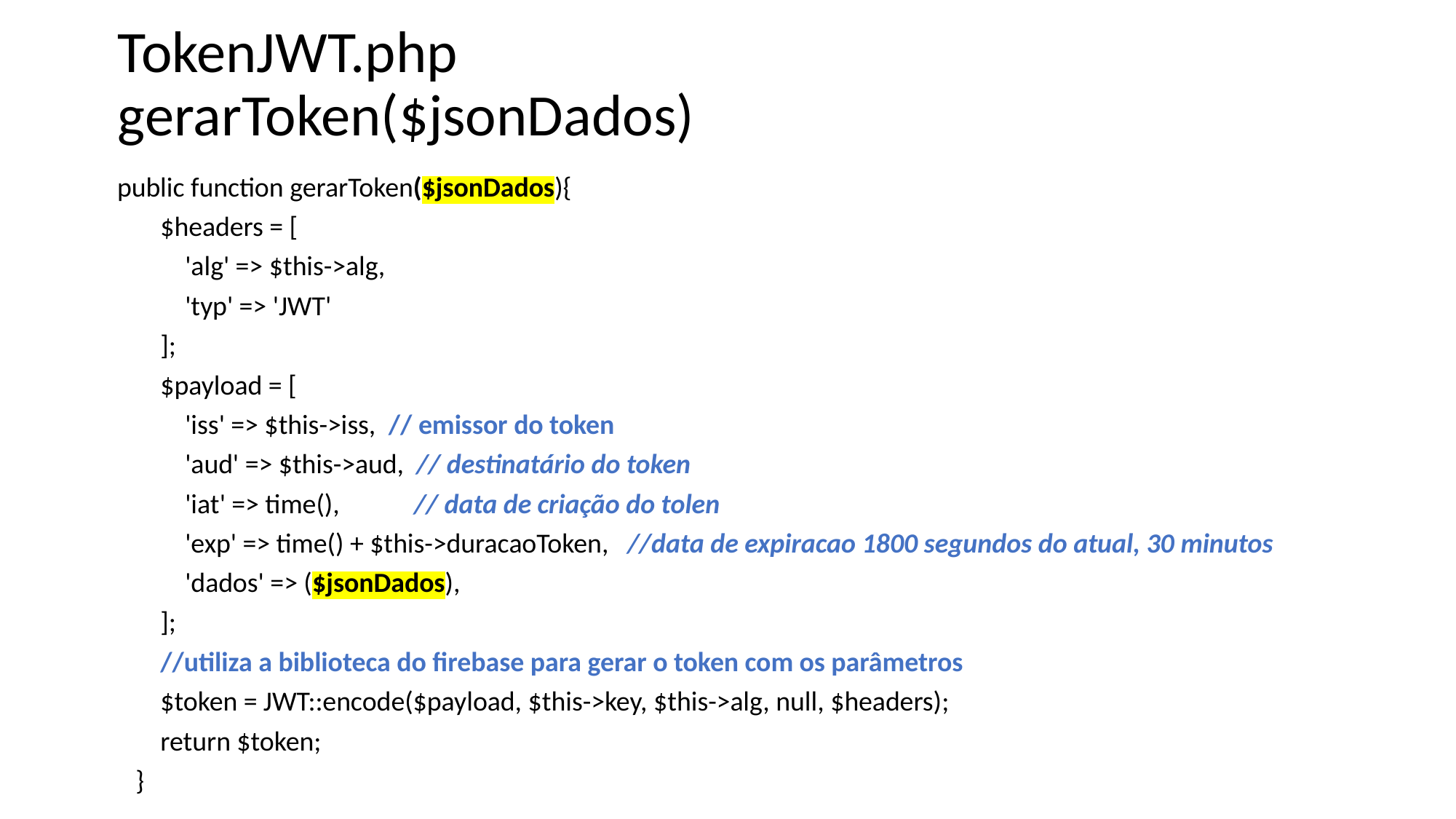

# TokenJWT.php gerarToken($jsonDados)
 public function gerarToken($jsonDados){
        $headers = [
            'alg' => $this->alg,
            'typ' => 'JWT'
        ];
        $payload = [
            'iss' => $this->iss,  // emissor do token
            'aud' => $this->aud,  // destinatário do token
            'iat' => time(),            // data de criação do tolen
            'exp' => time() + $this->duracaoToken,   //data de expiracao 1800 segundos do atual, 30 minutos
            'dados' => ($jsonDados),
        ];
        //utiliza a biblioteca do firebase para gerar o token com os parâmetros
        $token = JWT::encode($payload, $this->key, $this->alg, null, $headers);
        return $token;
    }